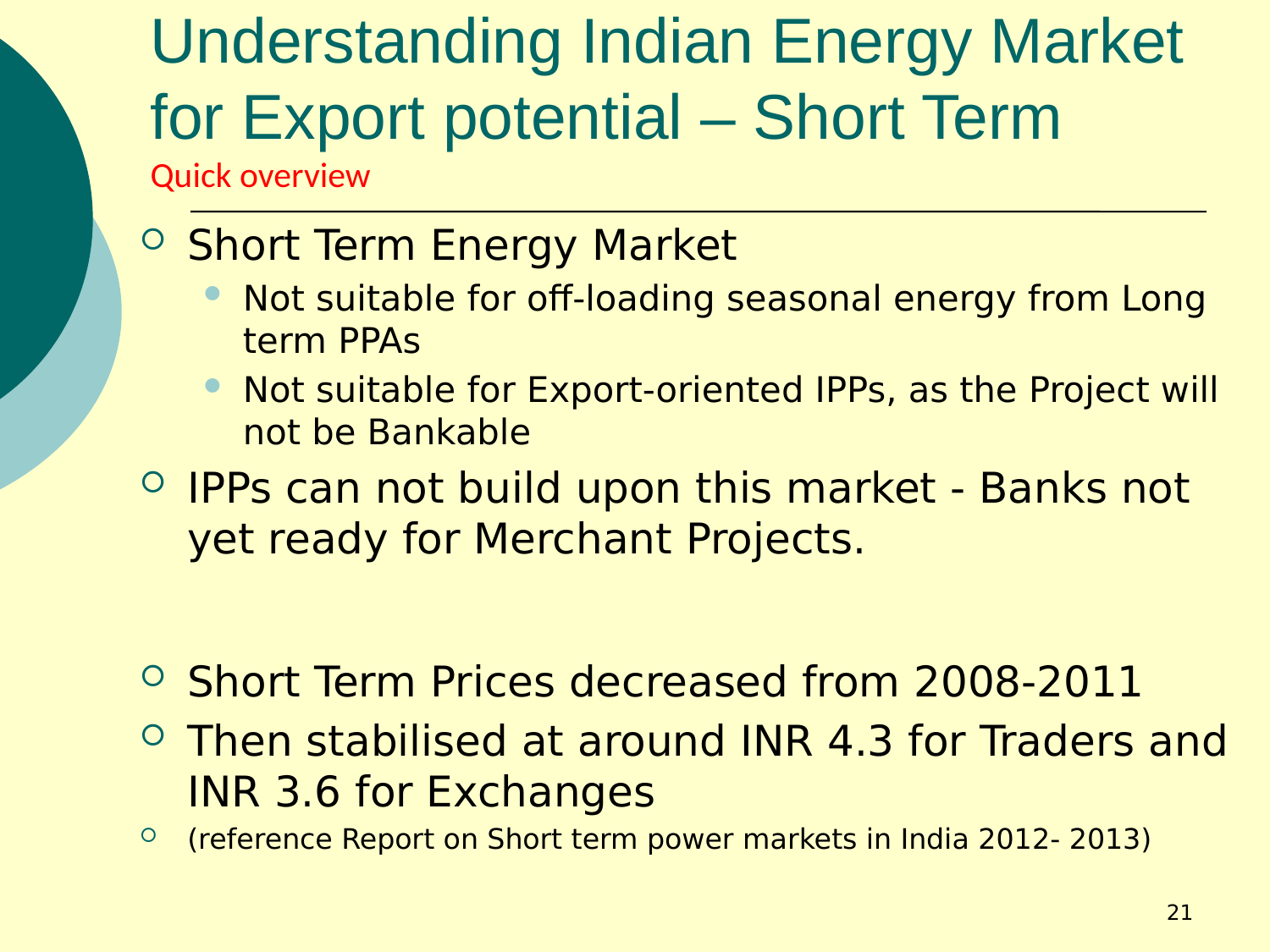

# Understanding Indian Energy Market for Export potential – Short Term Quick overview
Short Term Energy Market
Not suitable for off-loading seasonal energy from Long term PPAs
Not suitable for Export-oriented IPPs, as the Project will not be Bankable
IPPs can not build upon this market - Banks not yet ready for Merchant Projects.

Short Term Prices decreased from 2008-2011
Then stabilised at around INR 4.3 for Traders and INR 3.6 for Exchanges
(reference Report on Short term power markets in India 2012- 2013)

21